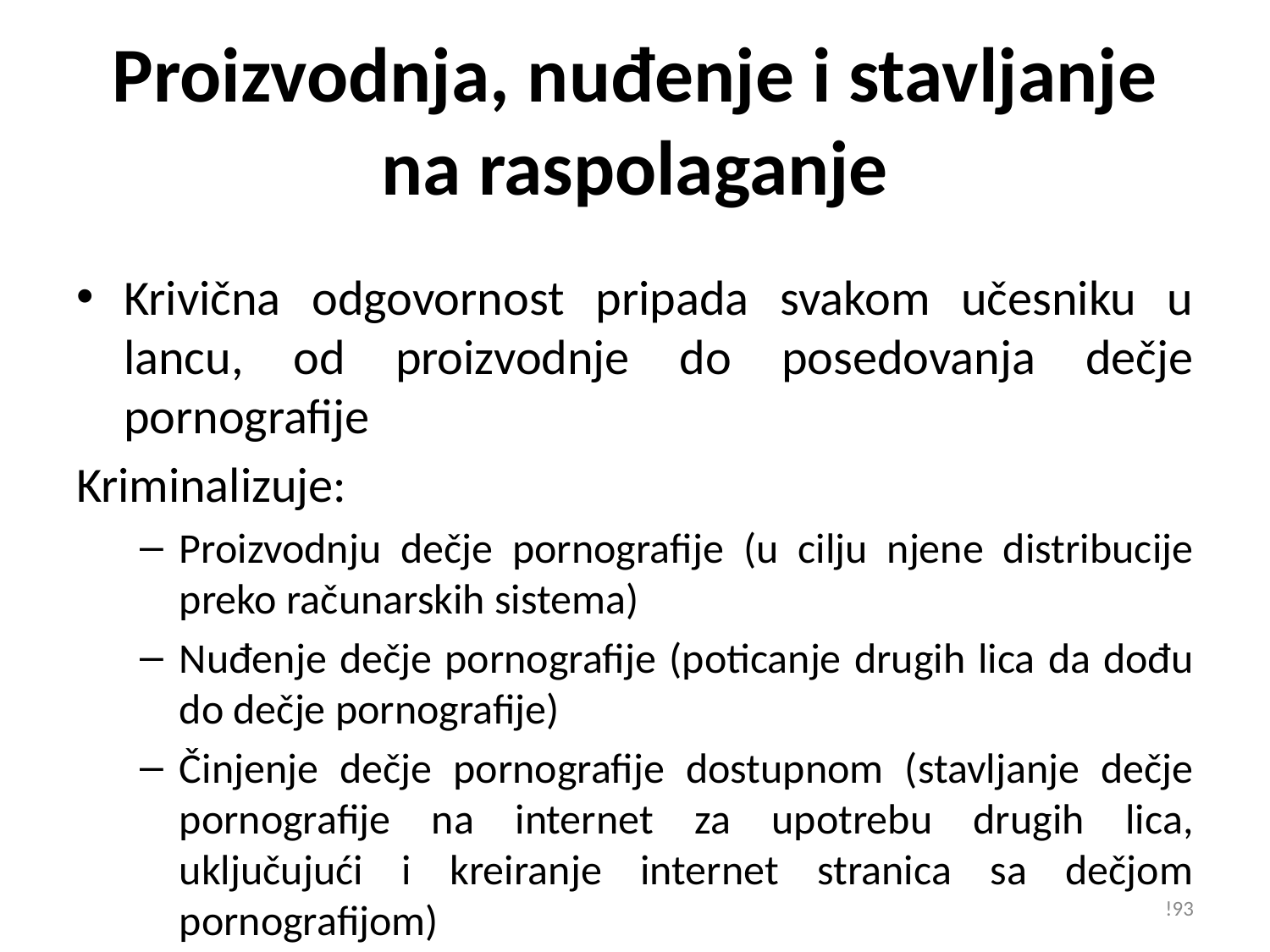

# Proizvodnja, nuđenje i stavljanje na raspolaganje
Krivična odgovornost pripada svakom učesniku u lancu, od proizvodnje do posedovanja dečje pornografije
Kriminalizuje:
Proizvodnju dečje pornografije (u cilju njene distribucije preko računarskih sistema)
Nuđenje dečje pornografije (poticanje drugih lica da dođu do dečje pornografije)
Činjenje dečje pornografije dostupnom (stavljanje dečje pornografije na internet za upotrebu drugih lica, uključujući i kreiranje internet stranica sa dečjom pornografijom)
!93